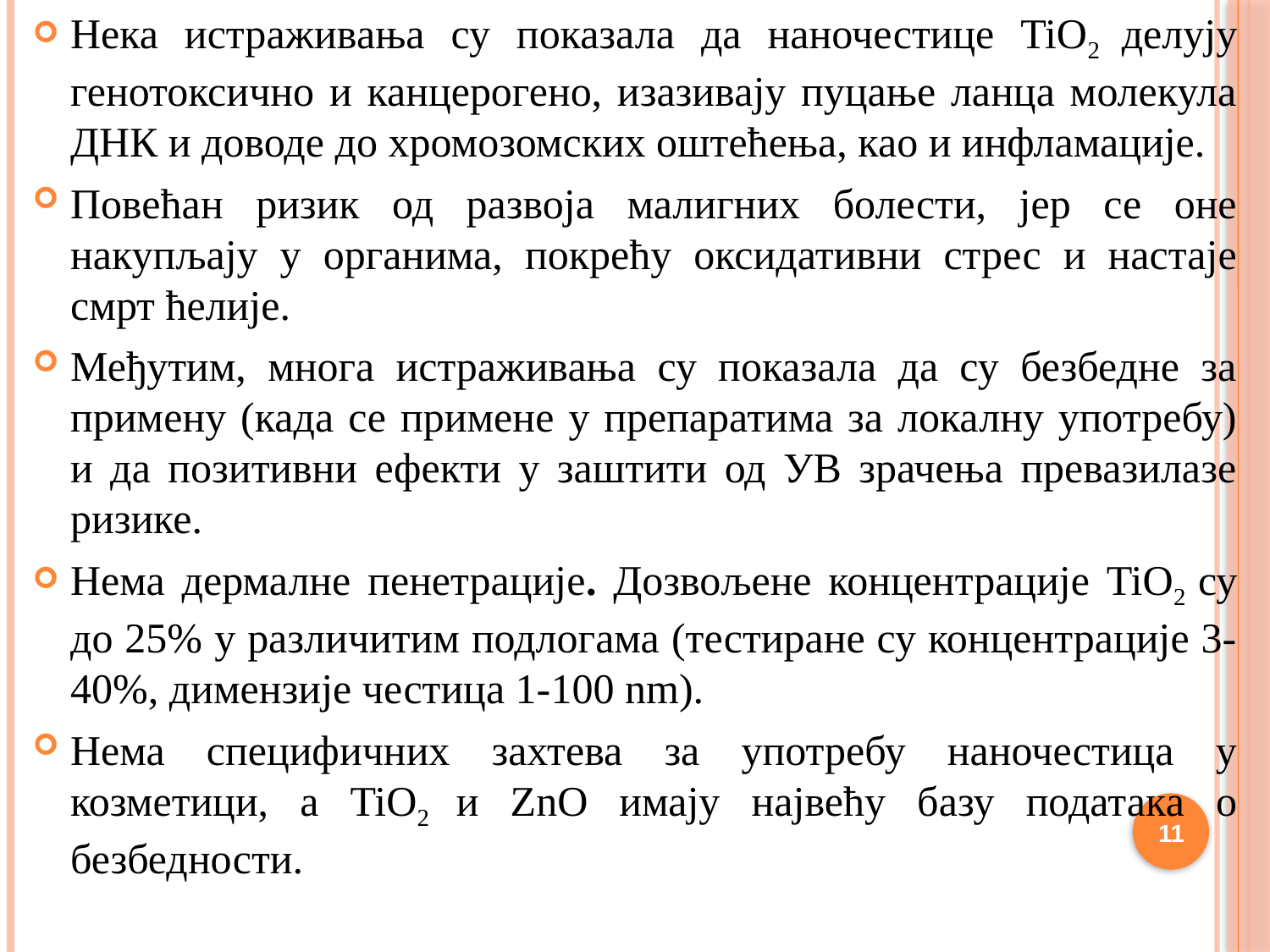

Нека истраживања су показала да наночестице TiO2 делују генотоксично и канцерогено, изазивају пуцање ланца молекула ДНК и доводе до хромозомских оштећења, као и инфламације.
Повећан ризик од развоја малигних болести, јер се оне накупљају у органима, покрећу оксидативни стрес и настаје смрт ћелије.
Међутим, многа истраживања су показала да су безбедне за примену (када се примене у препаратима за локалну употребу) и да позитивни ефекти у заштити од УВ зрачења превазилазе ризике.
Нема дермалне пенетрације. Дозвољене концентрације TiO2 су до 25% у различитим подлогама (тестиране су концентрације 3-40%, димензије честица 1-100 nm).
Нема специфичних захтева за употребу наночестица у козметици, а TiO2 и ZnO имају највећу базу података о безбедности.

11